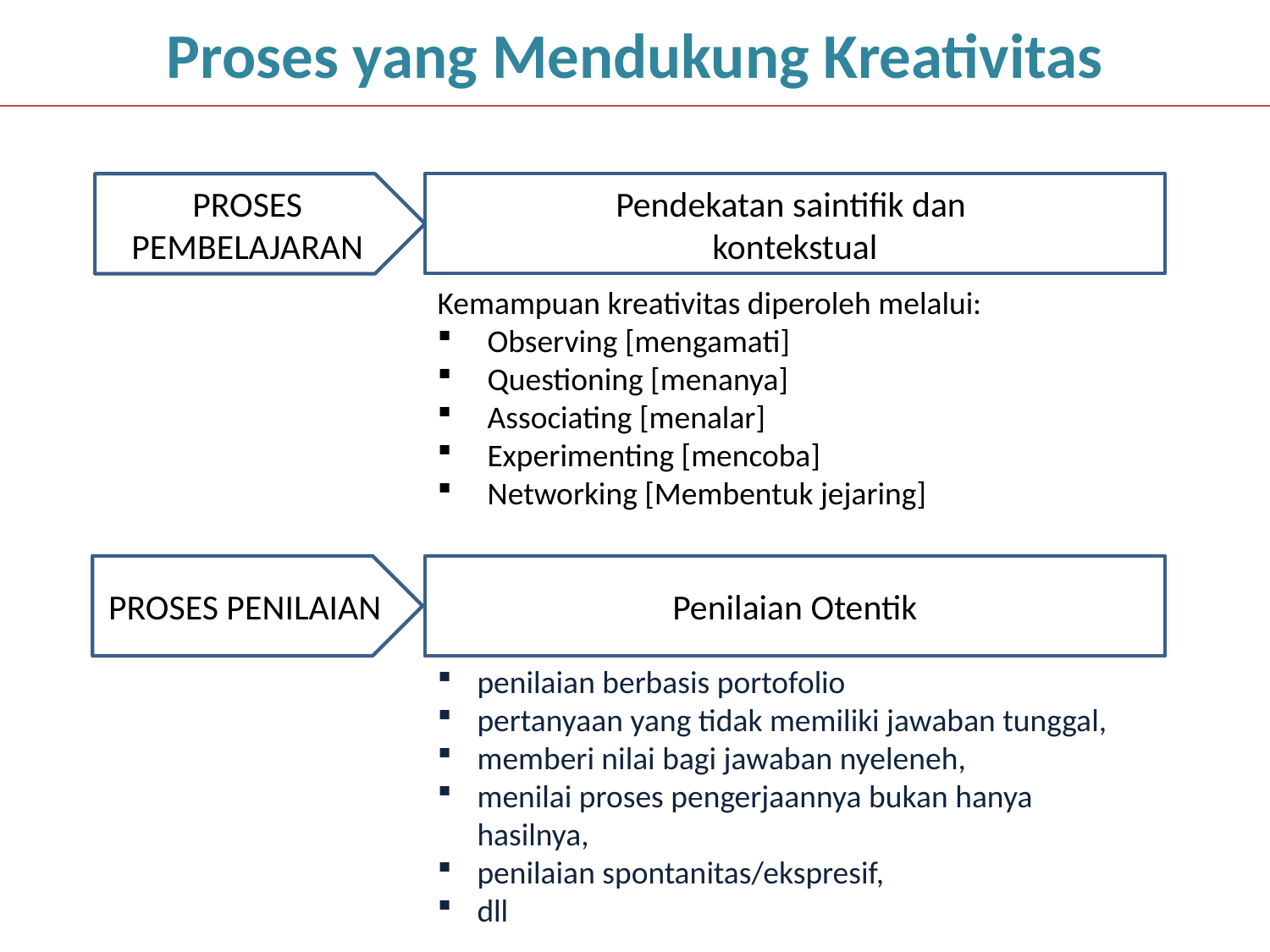

Proses yang Mendukung Kreativitas
PROSES PEMBELAJARAN
Pendekatan saintifik dan
kontekstual
Kemampuan kreativitas diperoleh melalui:
Observing [mengamati]
Questioning [menanya]
Associating [menalar]
Experimenting [mencoba]
Networking [Membentuk jejaring]
PROSES PENILAIAN
Penilaian Otentik
penilaian berbasis portofolio
pertanyaan yang tidak memiliki jawaban tunggal,
memberi nilai bagi jawaban nyeleneh,
menilai proses pengerjaannya bukan hanya hasilnya,
penilaian spontanitas/ekspresif,
dll